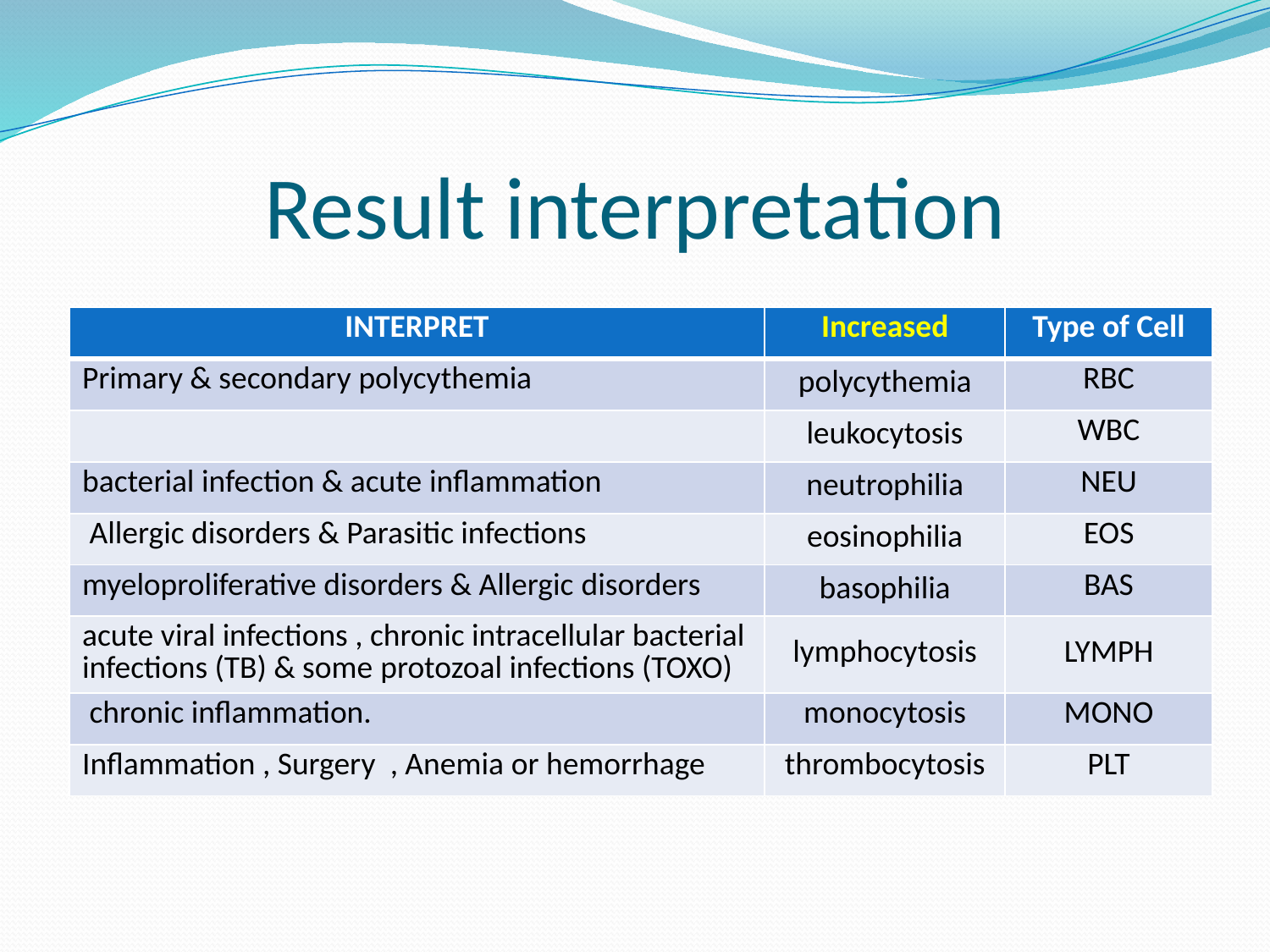

# Result interpretation
| INTERPRET | Increased | Type of Cell |
| --- | --- | --- |
| Primary & secondary polycythemia | polycythemia | RBC |
|  | leukocytosis | WBC |
| bacterial infection & acute inflammation | neutrophilia | NEU |
| Allergic disorders & Parasitic infections | eosinophilia | EOS |
| myeloproliferative disorders & Allergic disorders | basophilia | BAS |
| acute viral infections , chronic intracellular bacterial infections (TB) & some protozoal infections (TOXO) | lymphocytosis | LYMPH |
| chronic inflammation. | monocytosis | MONO |
| Inflammation , Surgery  , Anemia or hemorrhage | thrombocytosis | PLT |